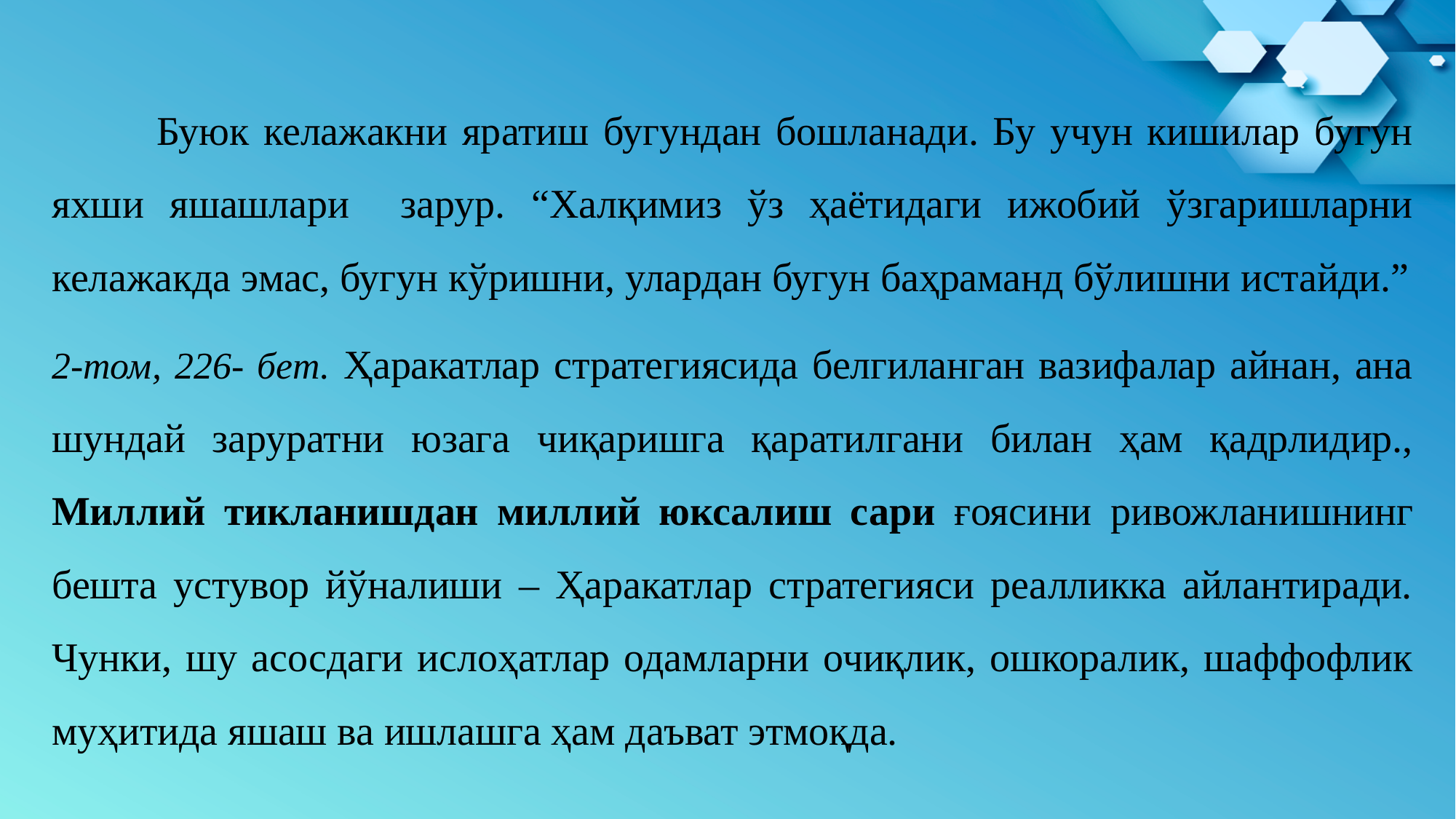

Буюк келажакни яратиш бугундан бошланади. Бу учун кишилар бугун яхши яшашлари  зарур. “Халқимиз ўз ҳаётидаги ижобий ўзгаришларни келажакда эмас, бугун кўришни, улардан бугун баҳраманд бўлишни истайди.”
2-том, 226- бет. Ҳаракатлар стратегиясида белгиланган вазифалар айнан, ана шундай заруратни юзага чиқаришга қаратилгани билан ҳам қадрлидир., Миллий тикланишдан миллий юксалиш сари ғоясини ривожланишнинг бешта устувор йўналиши – Ҳаракатлар стратегияси реалликка айлантиради. Чунки, шу асосдаги ислоҳатлар одамларни очиқлик, ошкоралик, шаффофлик муҳитида яшаш ва ишлашга ҳам даъват этмоқда.